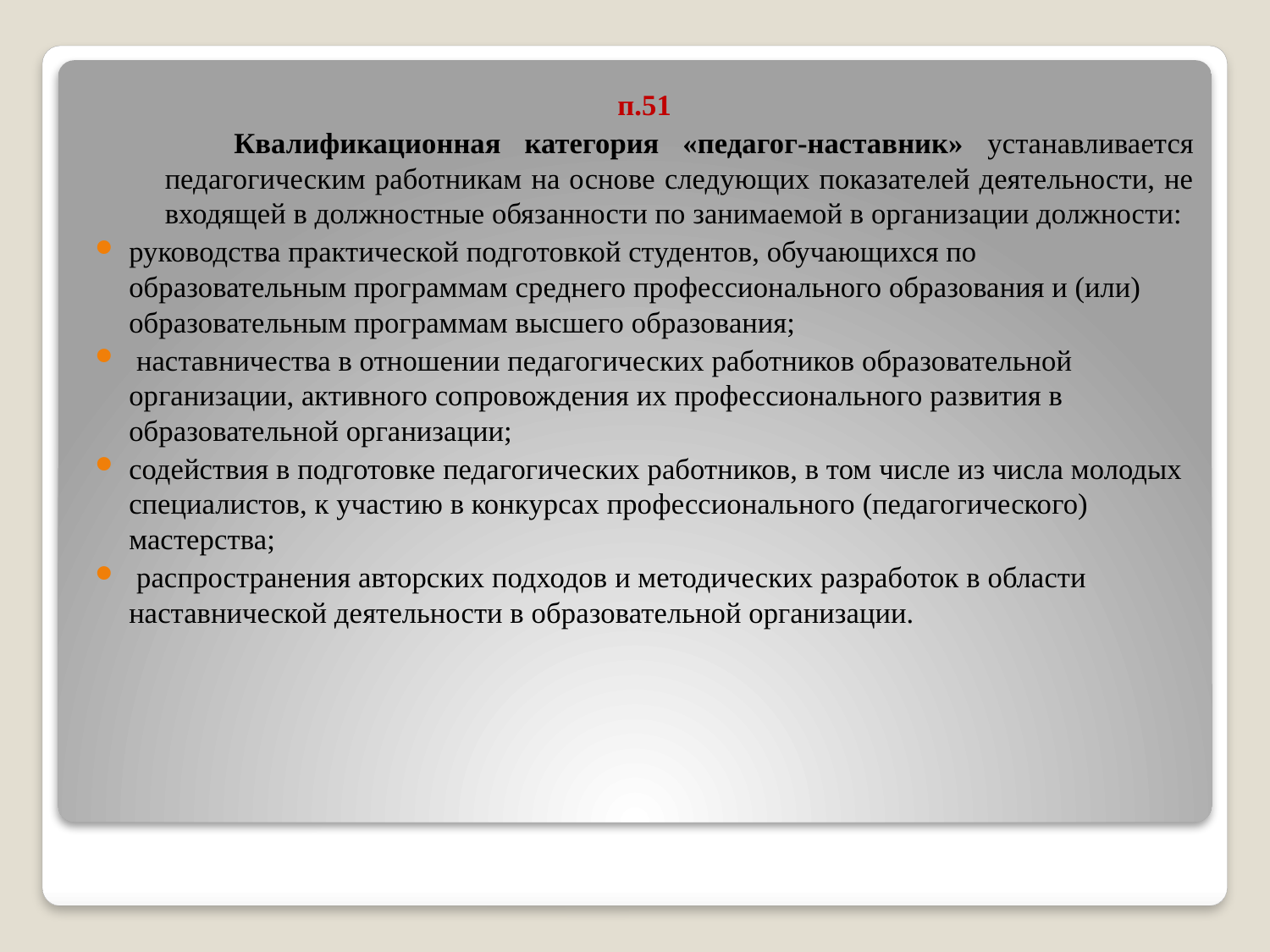

п.51
    Квалификационная категория «педагог-наставник» устанавливается педагогическим работникам на основе следующих показателей деятельности, не входящей в должностные обязанности по занимаемой в организации должности:
руководства практической подготовкой студентов, обучающихся по образовательным программам среднего профессионального образования и (или) образовательным программам высшего образования;
 наставничества в отношении педагогических работников образовательной организации, активного сопровождения их профессионального развития в образовательной организации;
содействия в подготовке педагогических работников, в том числе из числа молодых специалистов, к участию в конкурсах профессионального (педагогического) мастерства;
 распространения авторских подходов и методических разработок в области наставнической деятельности в образовательной организации.